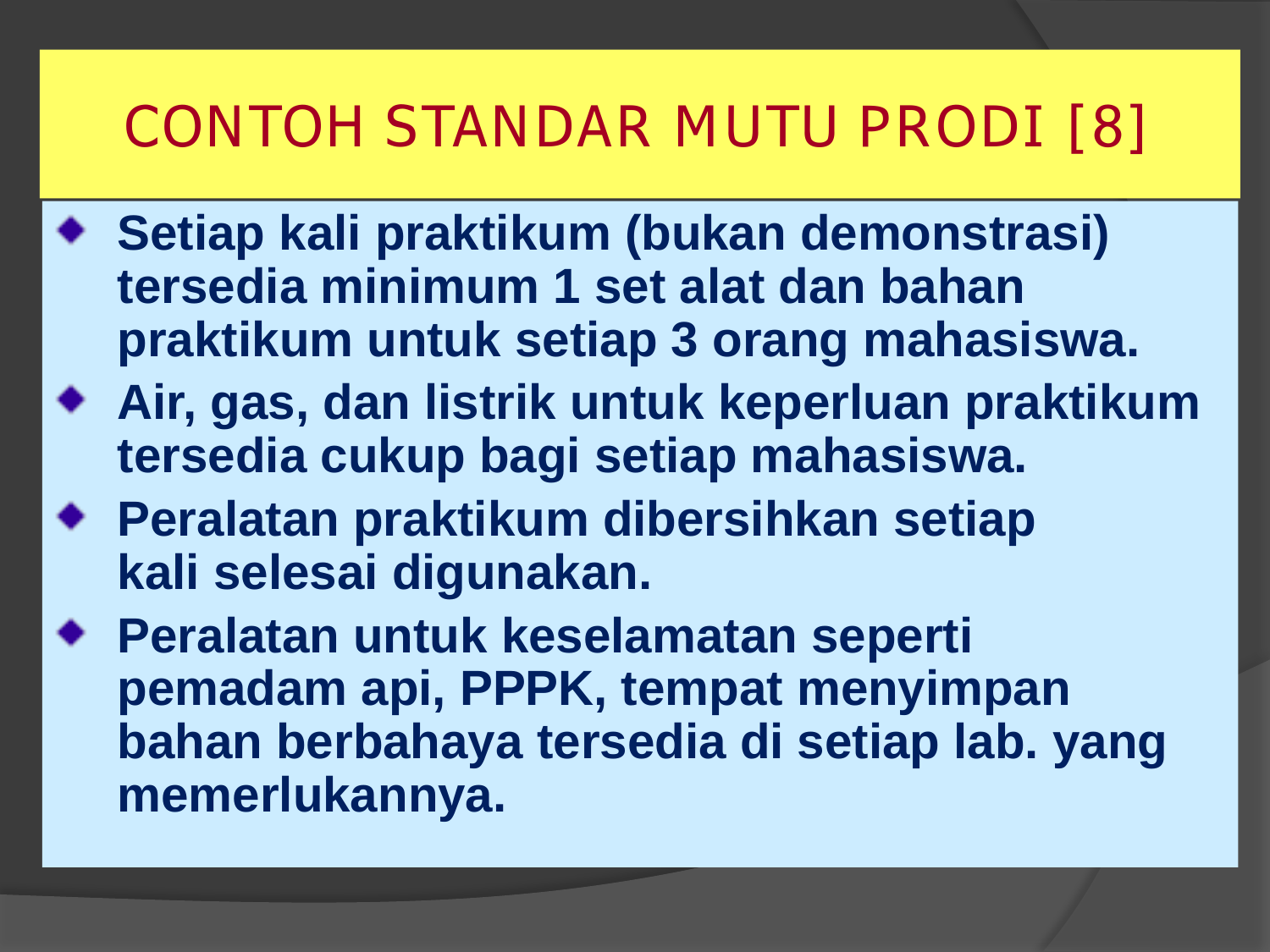

CONTOH STANDAR MUTU PRODI [8]
Setiap kali praktikum (bukan demonstrasi)    tersedia minimum 1 set alat dan bahan       praktikum untuk setiap 3 orang mahasiswa.
Air, gas, dan listrik untuk keperluan praktikum  tersedia cukup bagi setiap mahasiswa.
Peralatan praktikum dibersihkan setiap        kali selesai digunakan.
Peralatan untuk keselamatan seperti  pemadam api, PPPK, tempat menyimpan          bahan berbahaya tersedia di setiap lab. yang memerlukannya.